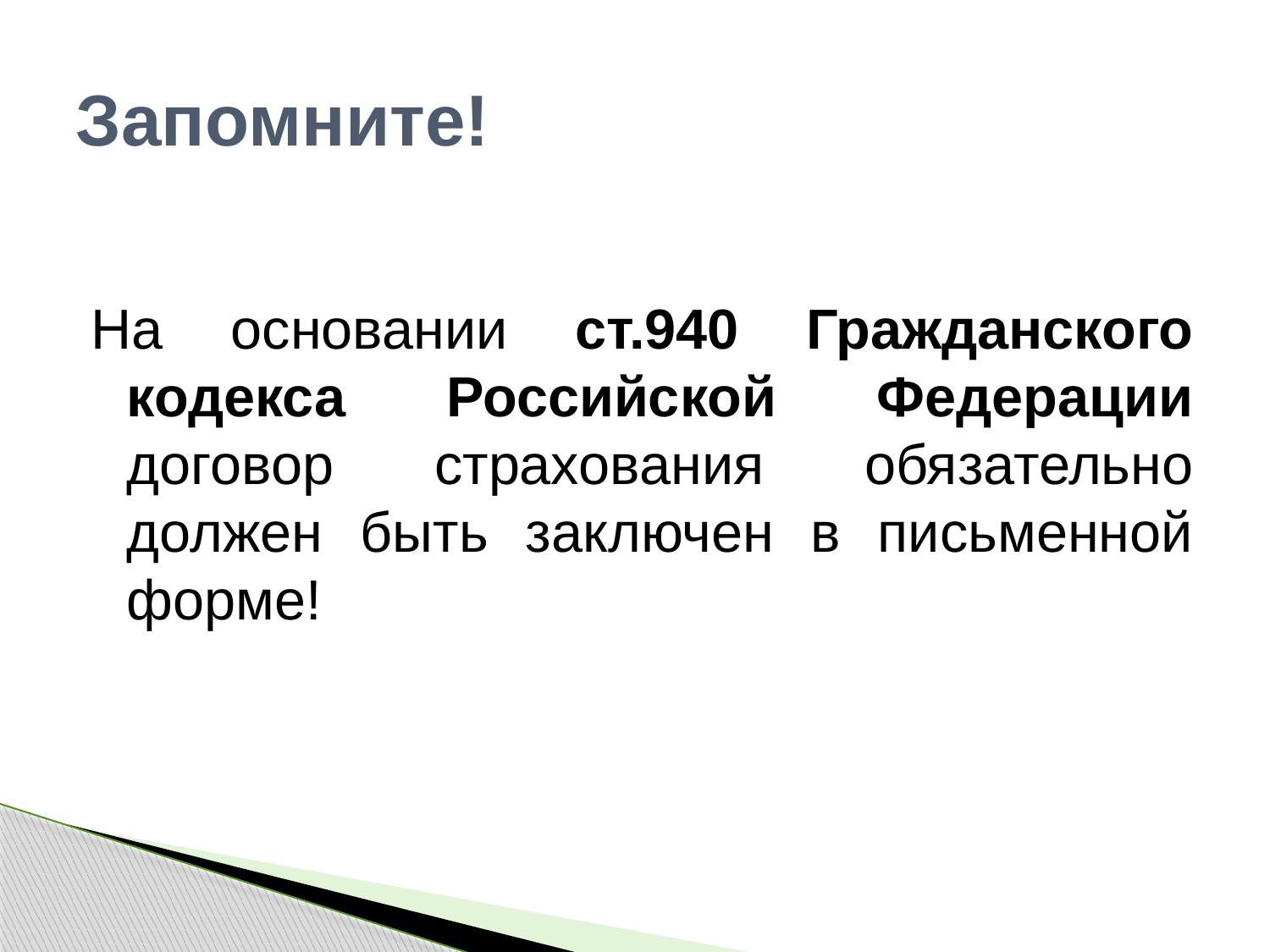

# Запомните!
На основании ст.940 Гражданского кодекса Российской Федерации договор страхования обязательно должен быть заключен в письменной форме!